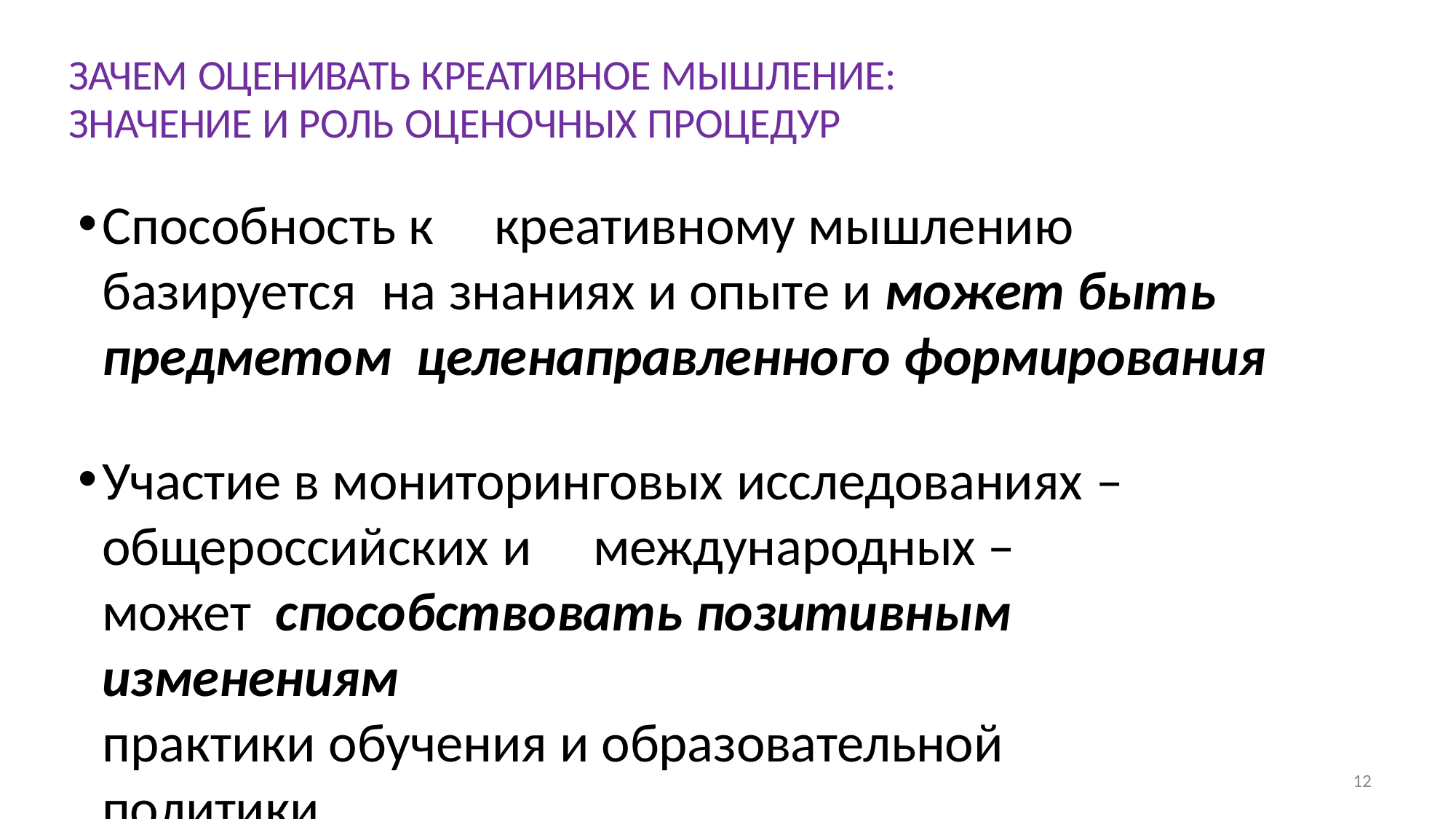

ЗАЧЕМ ОЦЕНИВАТЬ КРЕАТИВНОЕ МЫШЛЕНИЕ:
ЗНАЧЕНИЕ И РОЛЬ ОЦЕНОЧНЫХ ПРОЦЕДУР

Способность к	креативному мышлению базируется  на знаниях и опыте и может быть предметом  целенаправленного формирования

Участие в мониторинговых исследованиях –  общероссийских и	международных – может  способствовать позитивным изменениям
практики обучения и образовательной политики
12